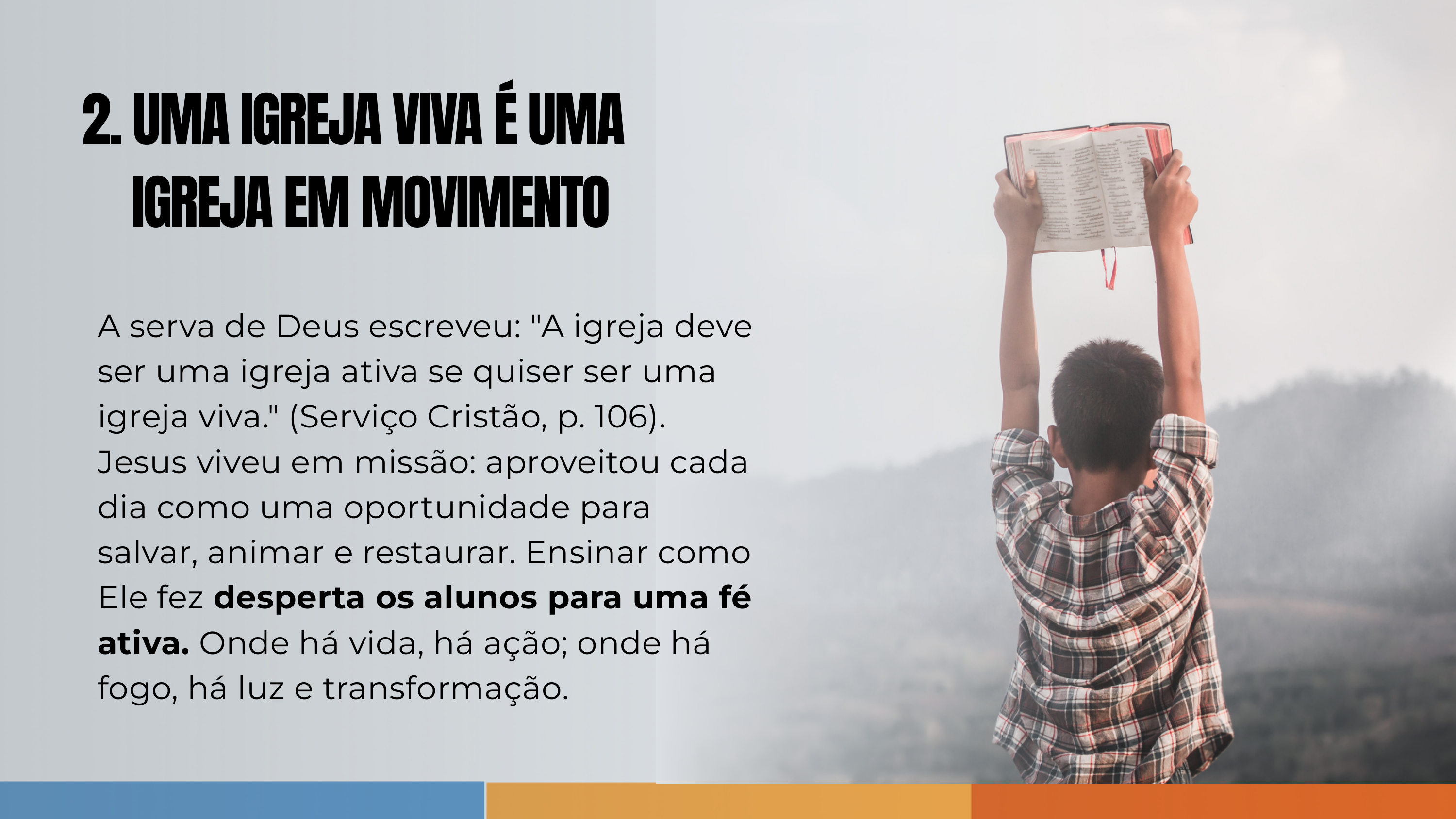

2. UMA IGREJA VIVA É UMA
    IGREJA EM MOVIMENTO
A serva de Deus escreveu: "A igreja deve ser uma igreja ativa se quiser ser uma igreja viva." (Serviço Cristão, p. 106). Jesus viveu em missão: aproveitou cada dia como uma oportunidade para salvar, animar e restaurar. Ensinar como Ele fez desperta os alunos para uma fé ativa. Onde há vida, há ação; onde há fogo, há luz e transformação.